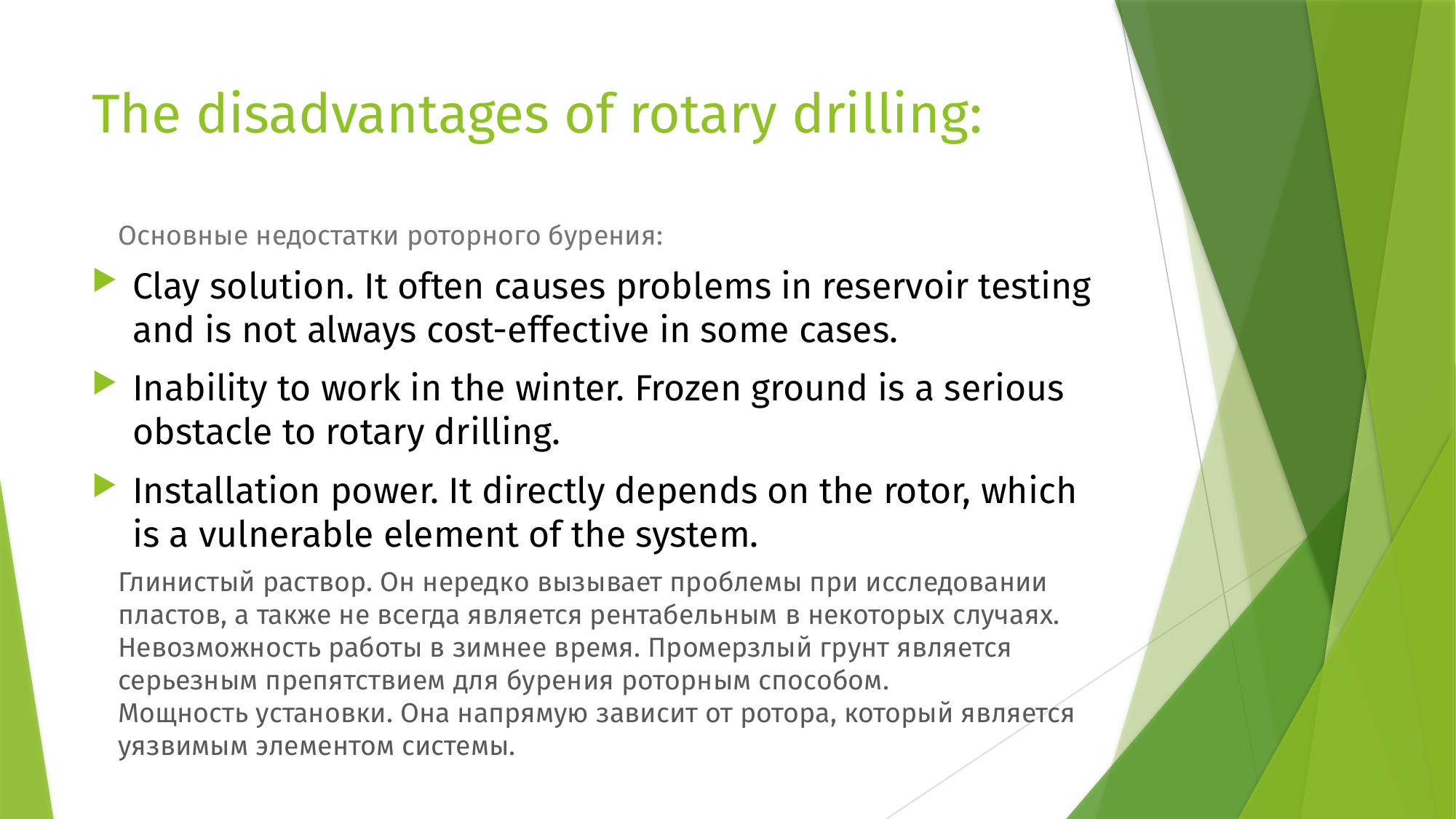

# Тhe disadvantages of rotary drilling:
Основные недостатки роторного бурения:
Clay solution. It often causes problems in reservoir testing and is not always cost-effective in some cases.
Inability to work in the winter. Frozen ground is a serious obstacle to rotary drilling.
Installation power. It directly depends on the rotor, which is a vulnerable element of the system.
Глинистый раствор. Он нередко вызывает проблемы при исследовании пластов, а также не всегда является рентабельным в некоторых случаях.
Невозможность работы в зимнее время. Промерзлый грунт является серьезным препятствием для бурения роторным способом.
Мощность установки. Она напрямую зависит от ротора, который является уязвимым элементом системы.